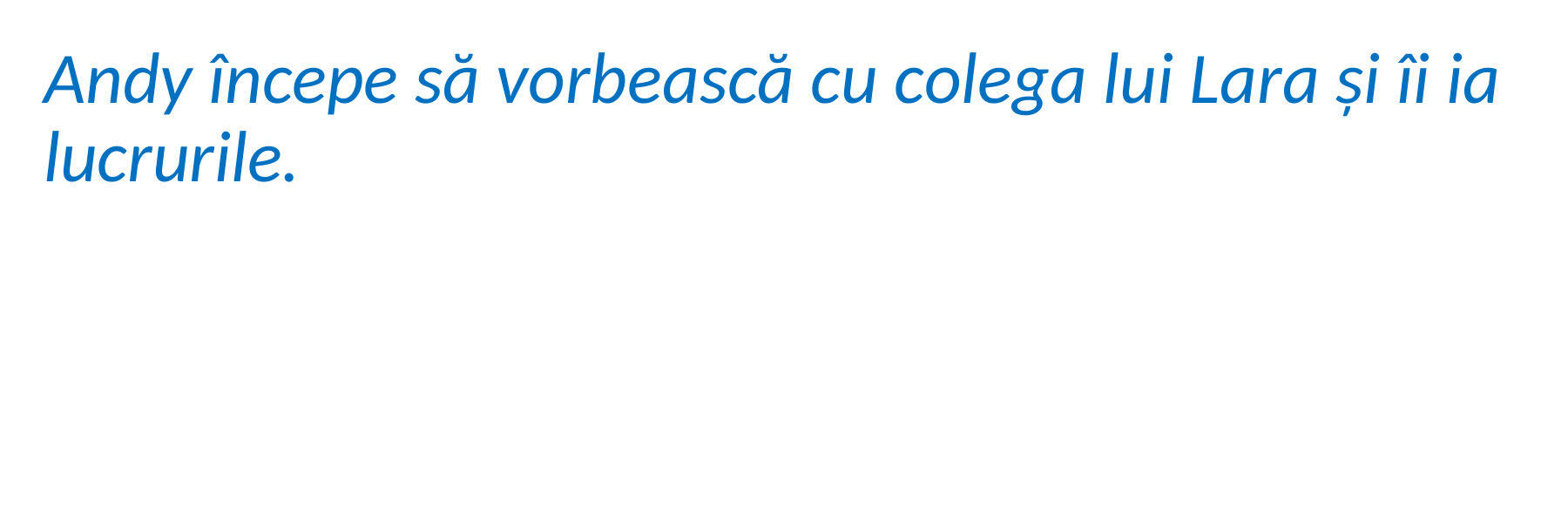

Andy începe să vorbească cu colega lui Lara și îi ia lucrurile.